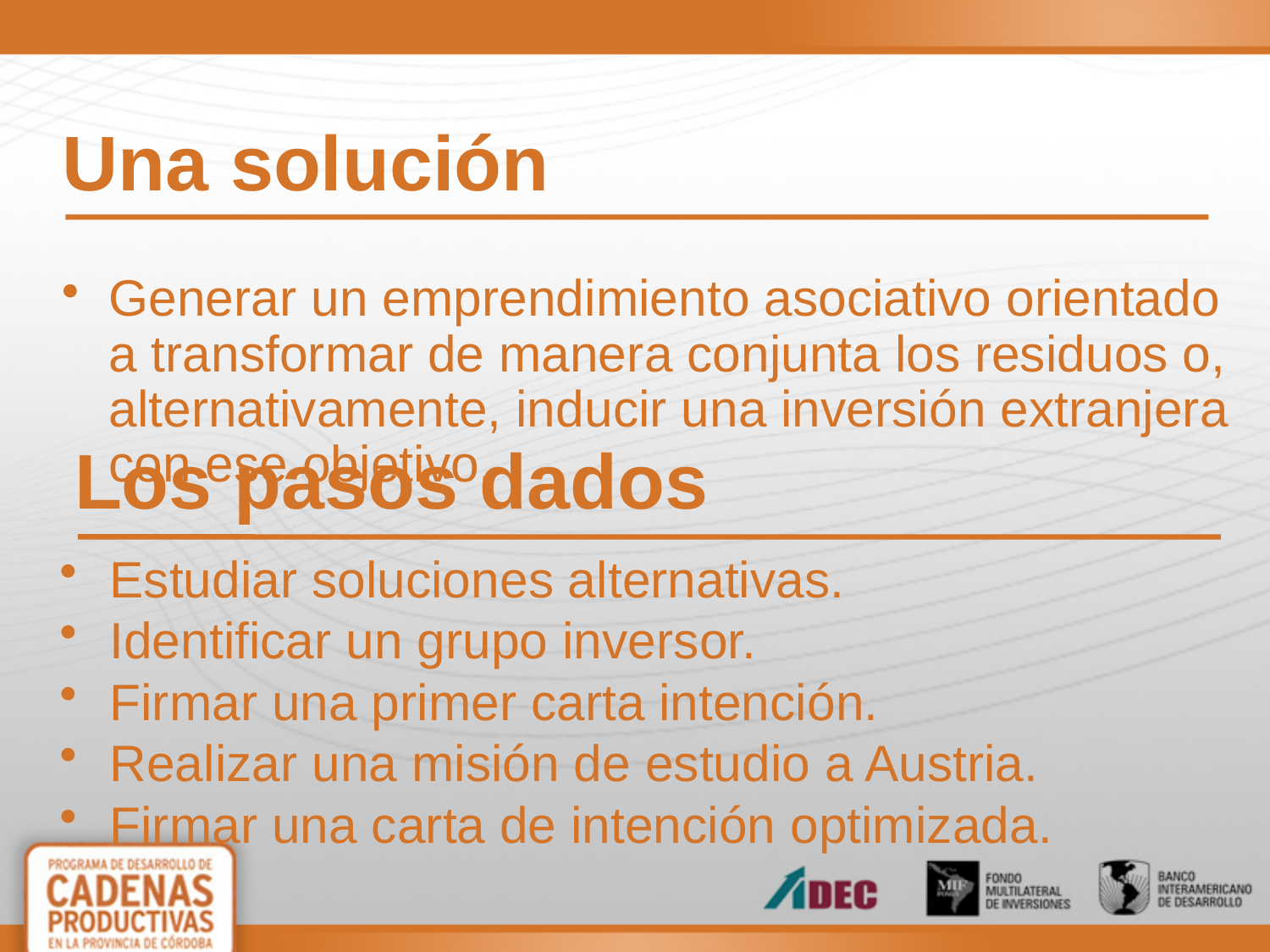

Una solución

Generar un emprendimiento asociativo orientado a transformar de manera conjunta los residuos o, alternativamente, inducir una inversión extranjera con ese objetivo.

Los pasos dados

Estudiar soluciones alternativas.
Identificar un grupo inversor.
Firmar una primer carta intención.
Realizar una misión de estudio a Austria.
Firmar una carta de intención optimizada.